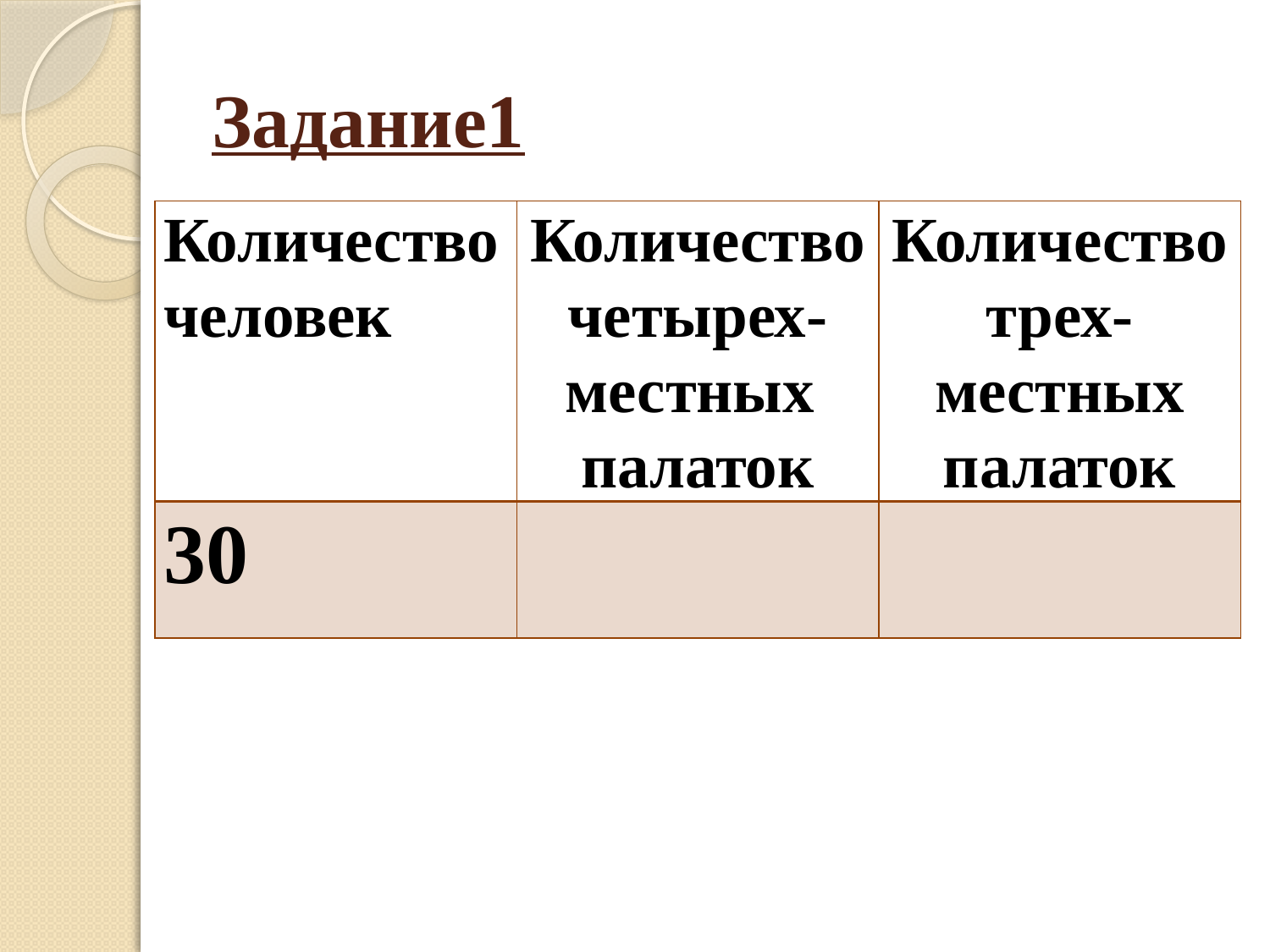

# Задание1
| Количество человек | Количество четырех-местных палаток | Количество трех-местных палаток |
| --- | --- | --- |
| 30 |  |  |